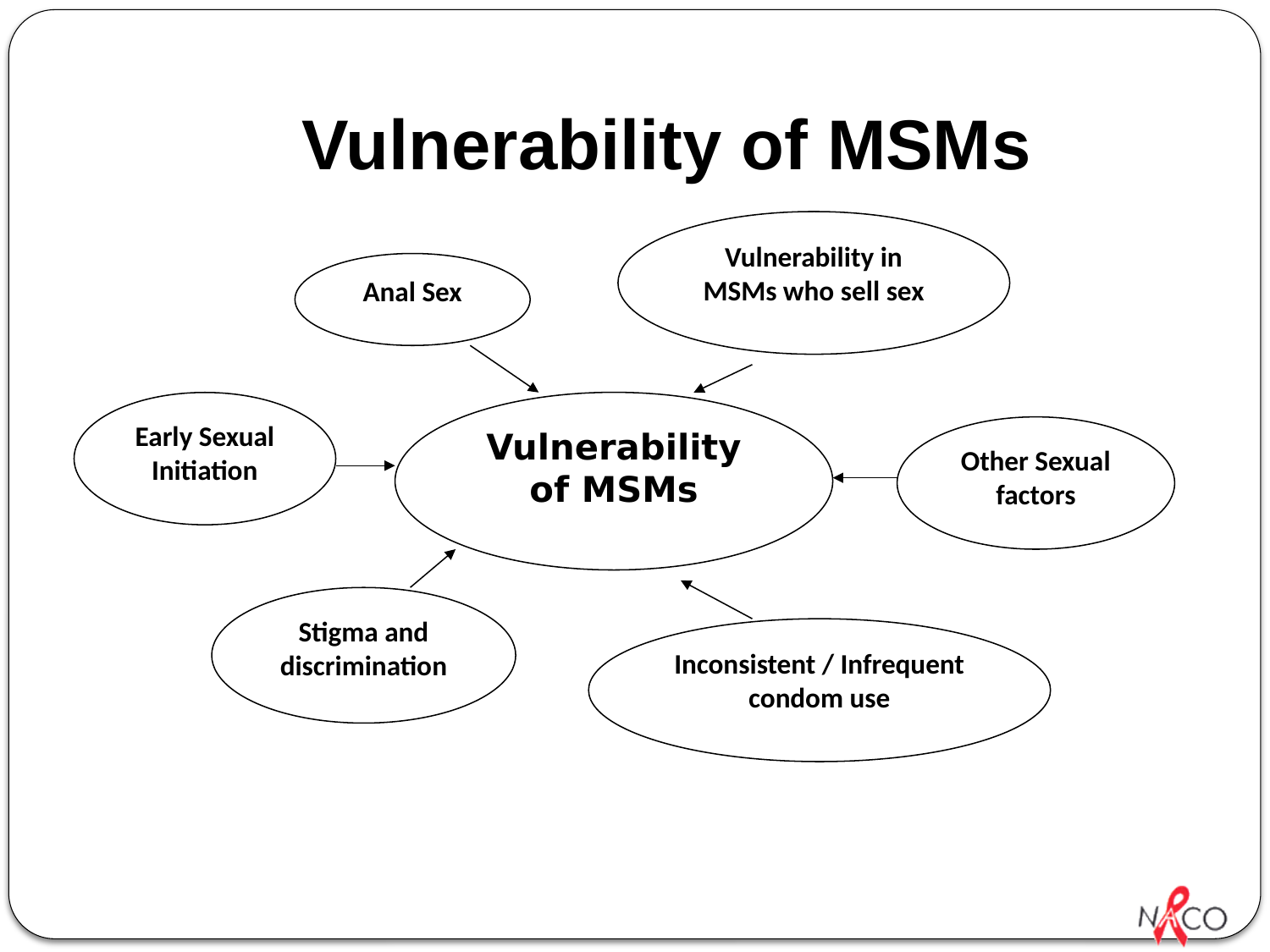

# Vulnerability of MSMs
Vulnerability in MSMs who sell sex
Anal Sex
Early Sexual Initiation
Other Sexual factors
Stigma and discrimination
Inconsistent / Infrequent condom use
Vulnerability of MSMs